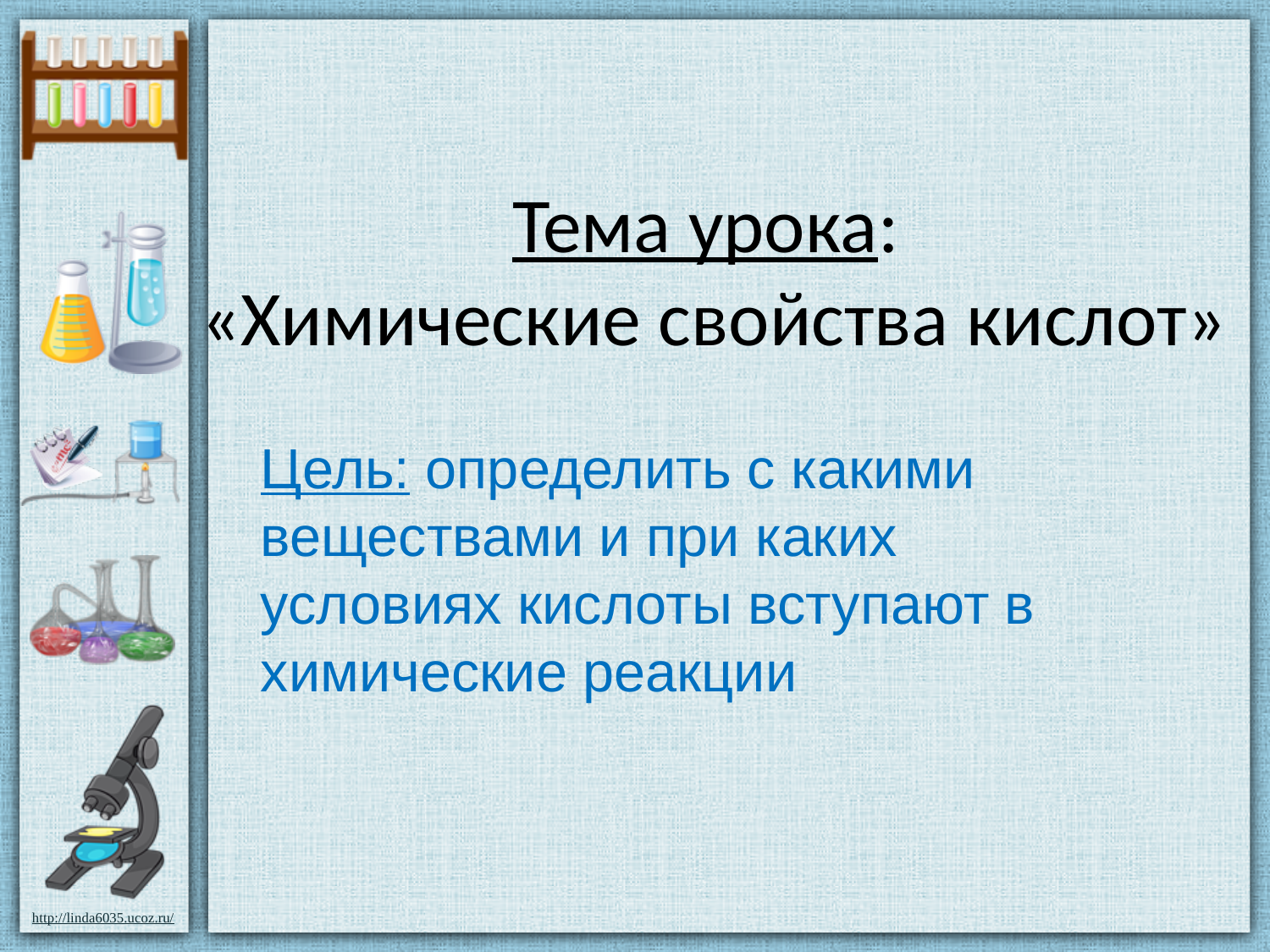

# Тема урока: «Химические свойства кислот»
Цель: определить с какими веществами и при каких условиях кислоты вступают в химические реакции